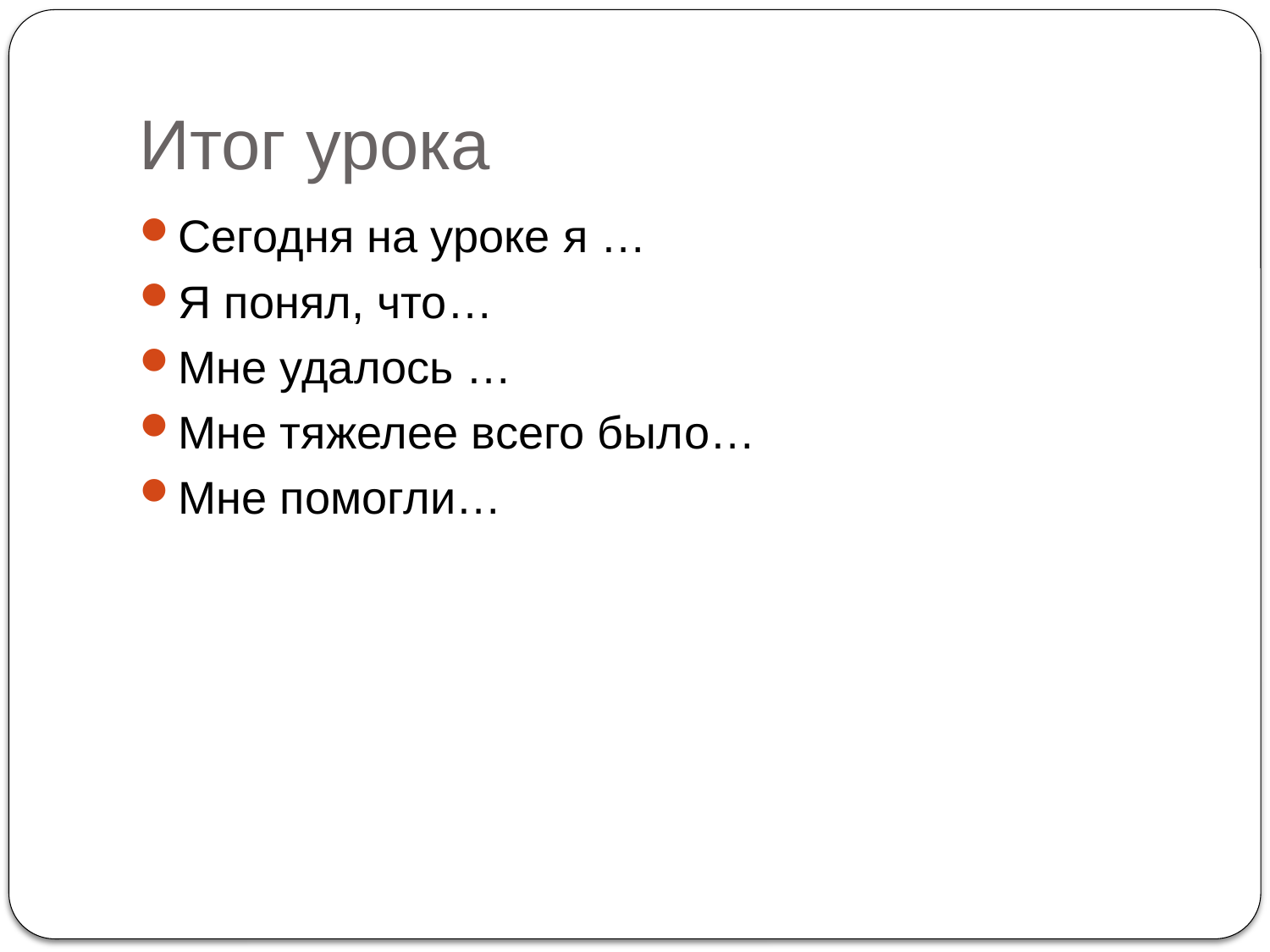

# Итог урока
Сегодня на уроке я …
Я понял, что…
Мне удалось …
Мне тяжелее всего было…
Мне помогли…